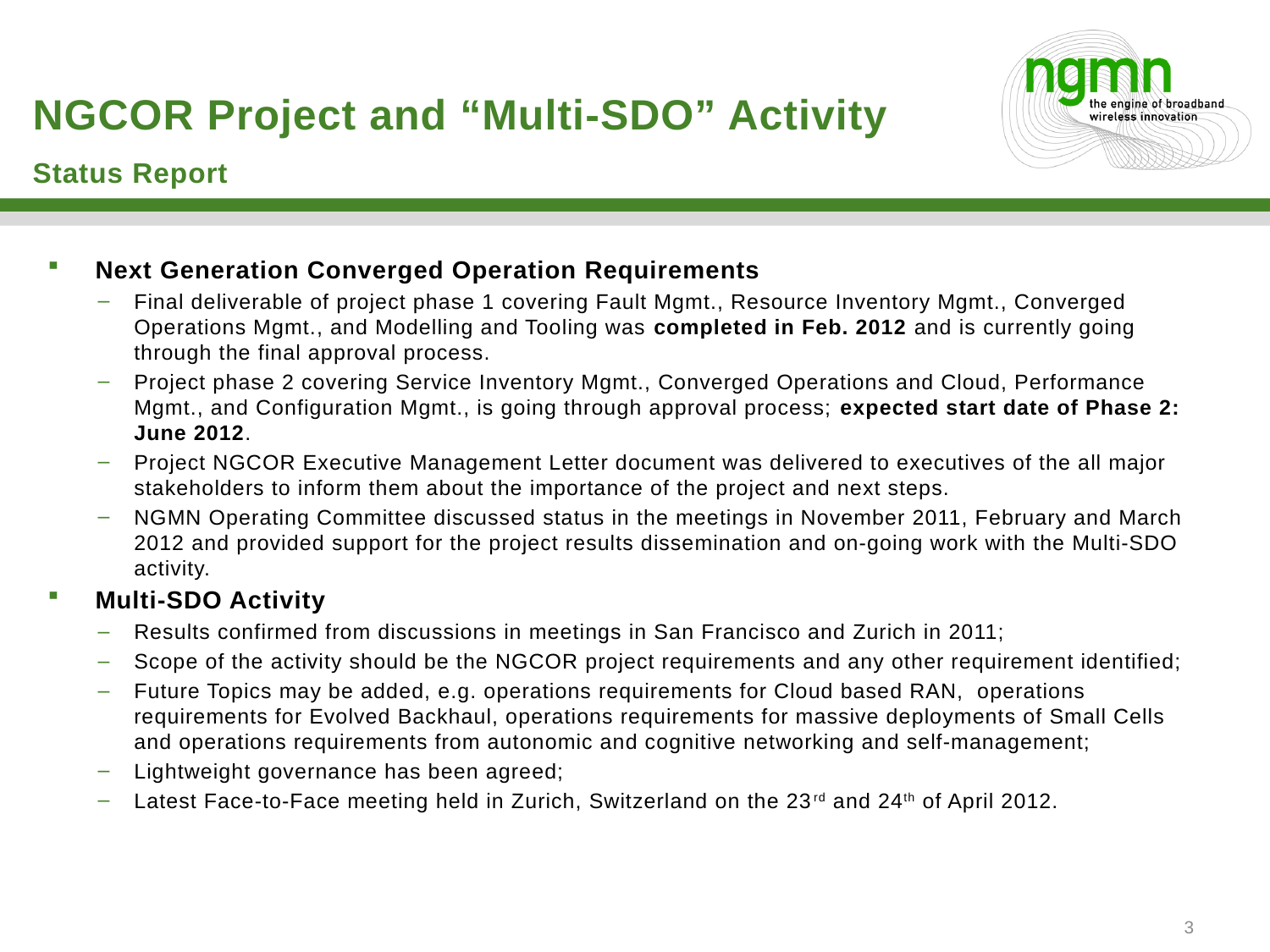

# NGCOR Project and “Multi-SDO” Activity
Status Report
Next Generation Converged Operation Requirements
Final deliverable of project phase 1 covering Fault Mgmt., Resource Inventory Mgmt., Converged Operations Mgmt., and Modelling and Tooling was completed in Feb. 2012 and is currently going through the final approval process.
Project phase 2 covering Service Inventory Mgmt., Converged Operations and Cloud, Performance Mgmt., and Configuration Mgmt., is going through approval process; expected start date of Phase 2: June 2012.
Project NGCOR Executive Management Letter document was delivered to executives of the all major stakeholders to inform them about the importance of the project and next steps.
NGMN Operating Committee discussed status in the meetings in November 2011, February and March 2012 and provided support for the project results dissemination and on-going work with the Multi-SDO activity.
Multi-SDO Activity
Results confirmed from discussions in meetings in San Francisco and Zurich in 2011;
Scope of the activity should be the NGCOR project requirements and any other requirement identified;
Future Topics may be added, e.g. operations requirements for Cloud based RAN,  operations requirements for Evolved Backhaul, operations requirements for massive deployments of Small Cells and operations requirements from autonomic and cognitive networking and self-management;
Lightweight governance has been agreed;
Latest Face-to-Face meeting held in Zurich, Switzerland on the 23rd and 24th of April 2012.

3